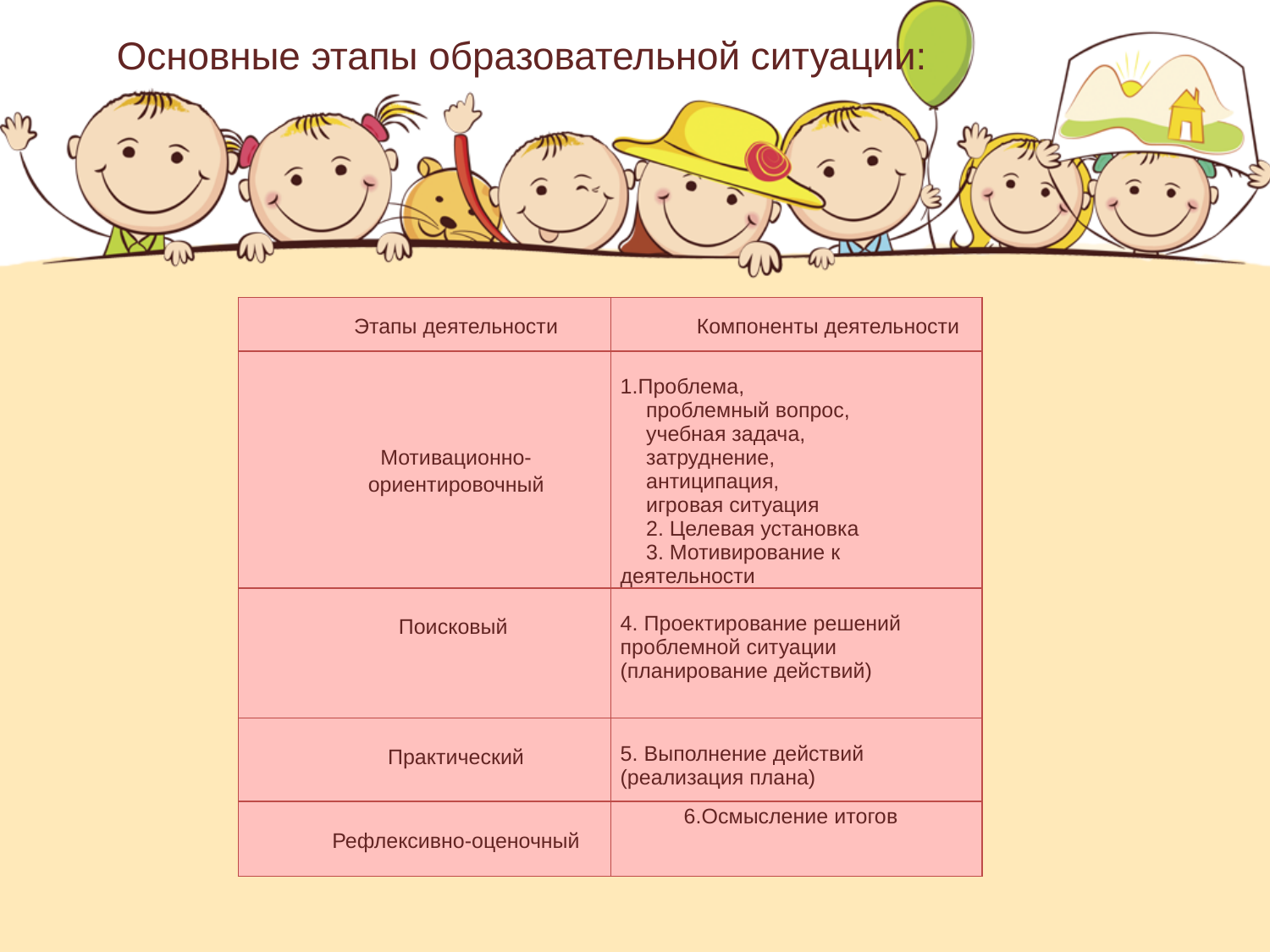

# Основные этапы образовательной ситуации:
| Этапы деятельности | Компоненты деятельности |
| --- | --- |
| Мотивационно- ориентировочный | 1.Проблема, проблемный вопрос, учебная задача, затруднение, антиципация, игровая ситуация 2. Целевая установка 3. Мотивирование к деятельности |
| Поисковый | 4. Проектирование решений проблемной ситуации (планирование действий) |
| Практический | 5. Выполнение действий (реализация плана) |
| Рефлексивно-оценочный | 6.Осмысление итогов |